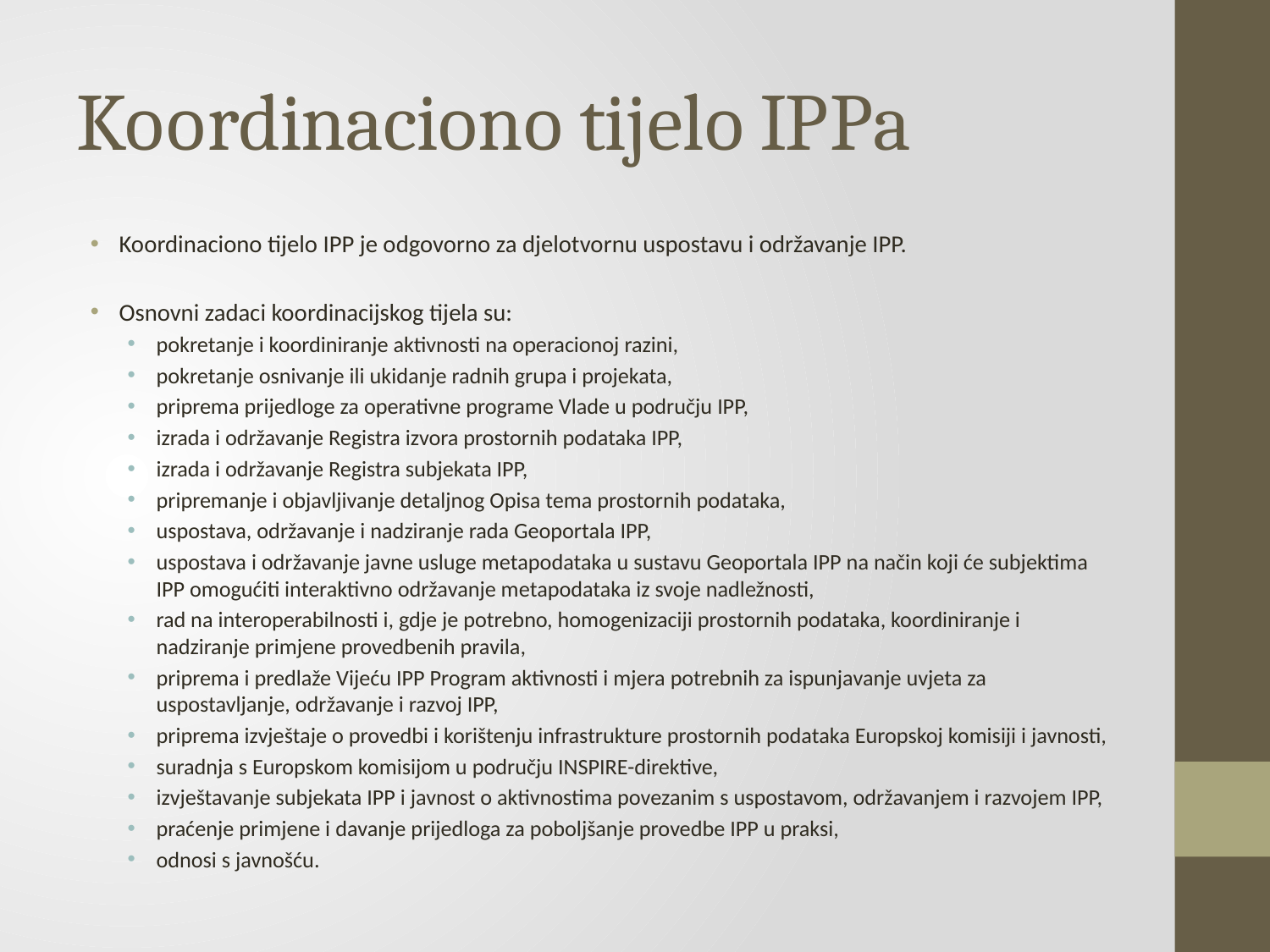

# Koordinaciono tijelo IPPa
Koordinaciono tijelo IPP je odgovorno za djelotvornu uspostavu i održavanje IPP.

Osnovni zadaci koordinacijskog tijela su:
pokretanje i koordiniranje aktivnosti na operacionoj razini,
pokretanje osnivanje ili ukidanje radnih grupa i projekata,
priprema prijedloge za operativne programe Vlade u području IPP,
izrada i održavanje Registra izvora prostornih podataka IPP,
izrada i održavanje Registra subjekata IPP,
pripremanje i objavljivanje detaljnog Opisa tema prostornih podataka,
uspostava, održavanje i nadziranje rada Geoportala IPP,
uspostava i održavanje javne usluge metapodataka u sustavu Geoportala IPP na način koji će subjektima IPP omogućiti interaktivno održavanje metapodataka iz svoje nadležnosti,
rad na interoperabilnosti i, gdje je potrebno, homogenizaciji prostornih podataka, koordiniranje i nadziranje primjene provedbenih pravila,
priprema i predlaže Vijeću IPP Program aktivnosti i mjera potrebnih za ispunjavanje uvjeta za uspostavljanje, održavanje i razvoj IPP,
priprema izvještaje o provedbi i korištenju infrastrukture prostornih podataka Europskoj komisiji i javnosti,
suradnja s Europskom komisijom u području INSPIRE-direktive,
izvještavanje subjekata IPP i javnost o aktivnostima povezanim s uspostavom, održavanjem i razvojem IPP,
praćenje primjene i davanje prijedloga za poboljšanje provedbe IPP u praksi,
odnosi s javnošću.